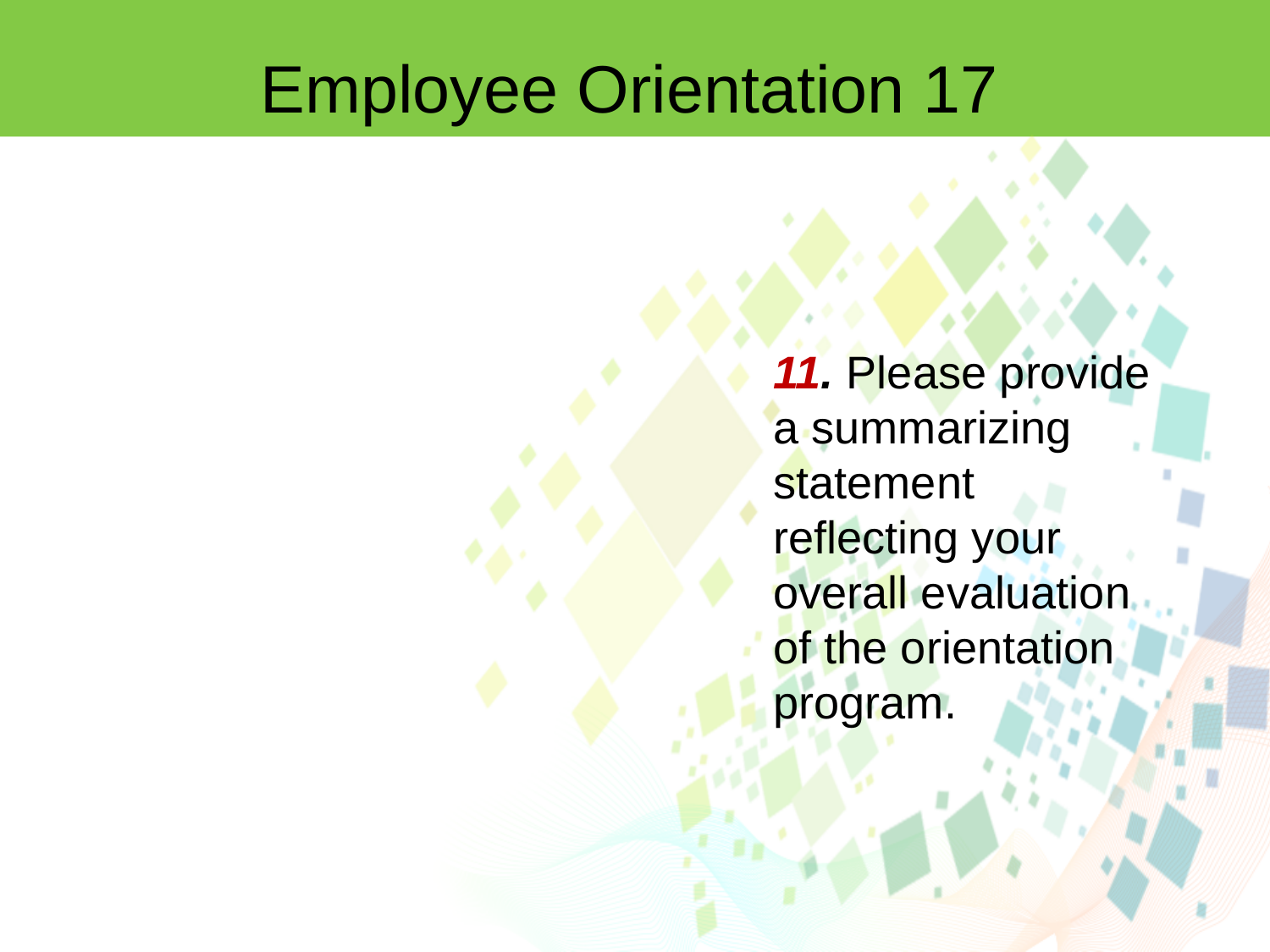

Employee Orientation 17
11. Please provide a summarizing statement reflecting your overall evaluation of the orientation program.